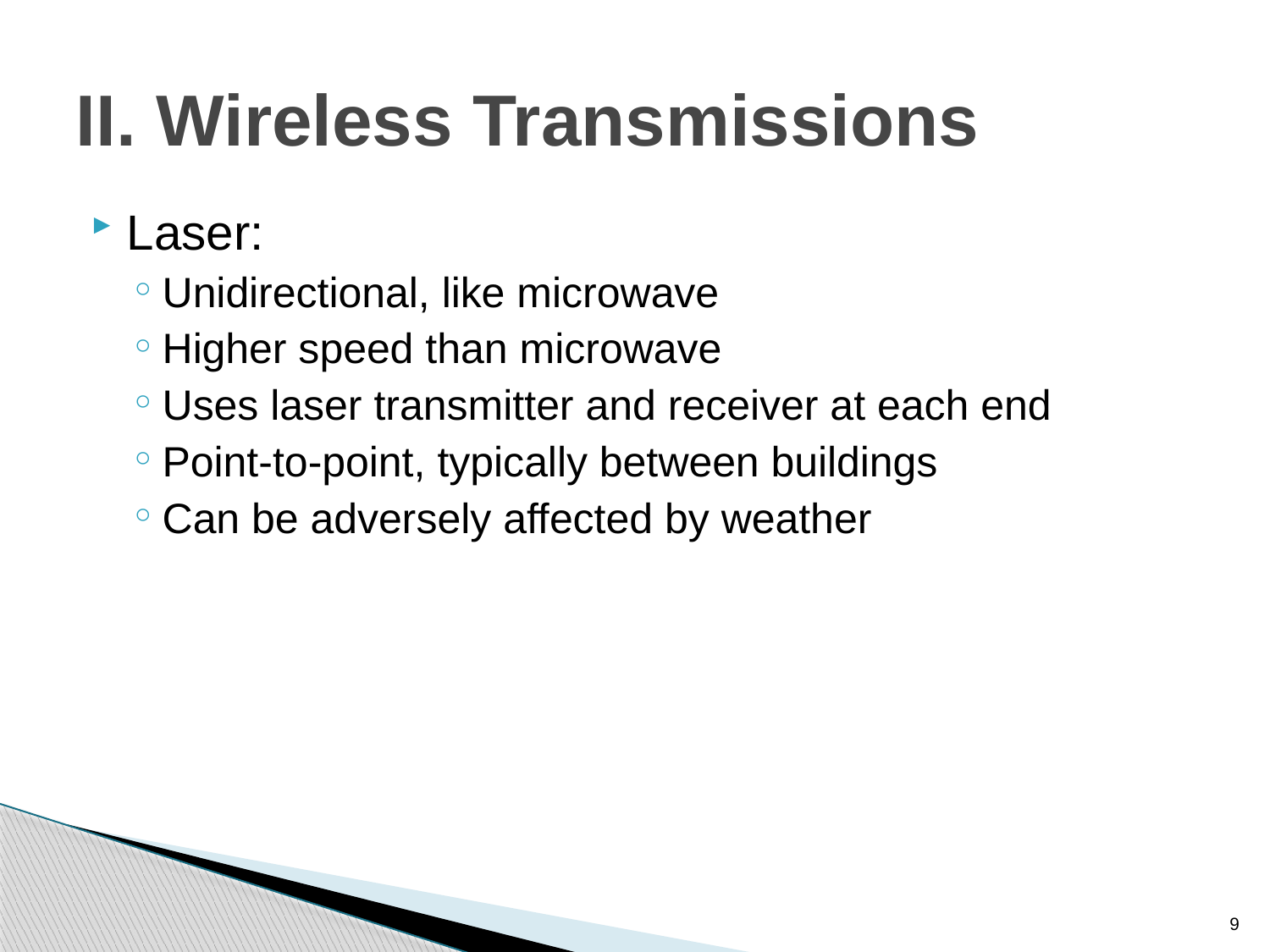

# II. Wireless Transmissions
Laser:
Unidirectional, like microwave
Higher speed than microwave
Uses laser transmitter and receiver at each end
Point-to-point, typically between buildings
Can be adversely affected by weather

9